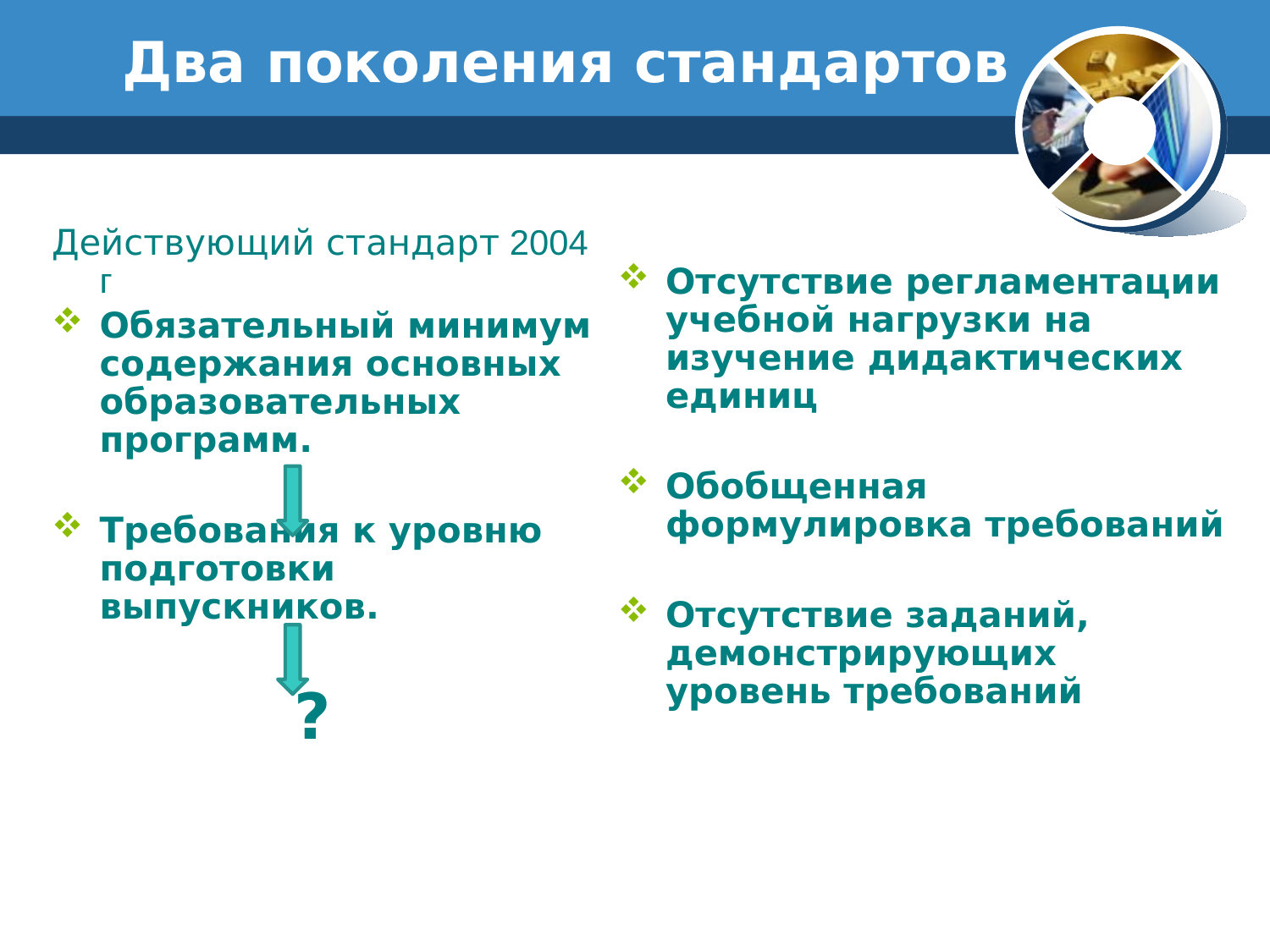

Два поколения стандартов

Отсутствие регламентации учебной нагрузки на изучение дидактических единиц

Обобщенная формулировка требований

Отсутствие заданий, демонстрирующих уровень требований
Действующий стандарт 2004 г
Обязательный минимум содержания основных образовательных программ.

Требования к уровню подготовки выпускников.

           ?